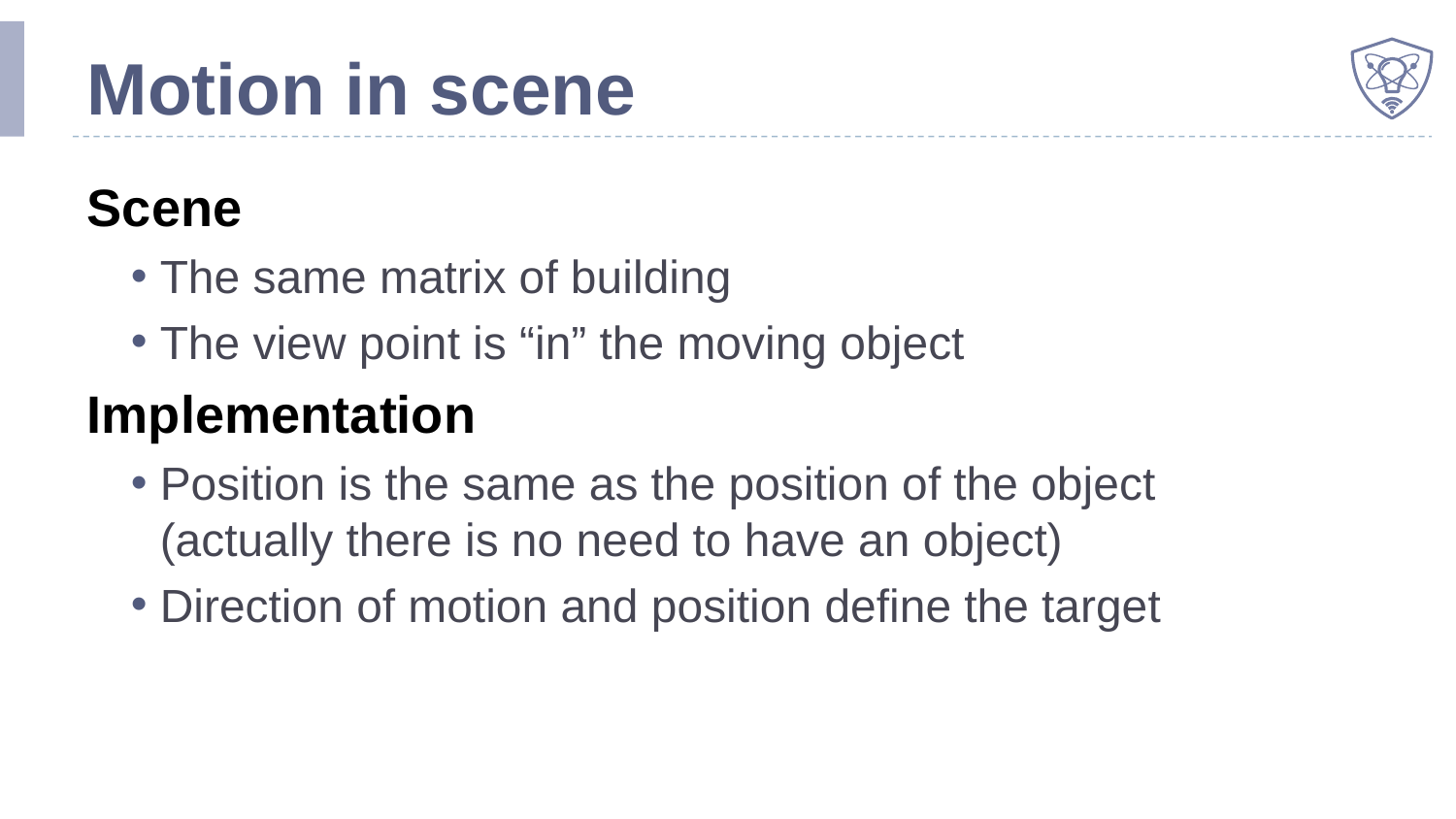

# Motion in scene
Scene
The same matrix of building
The view point is “in” the moving object
Implementation
Position is the same as the position of the object
(actually there is no need to have an object)
Direction of motion and position define the target